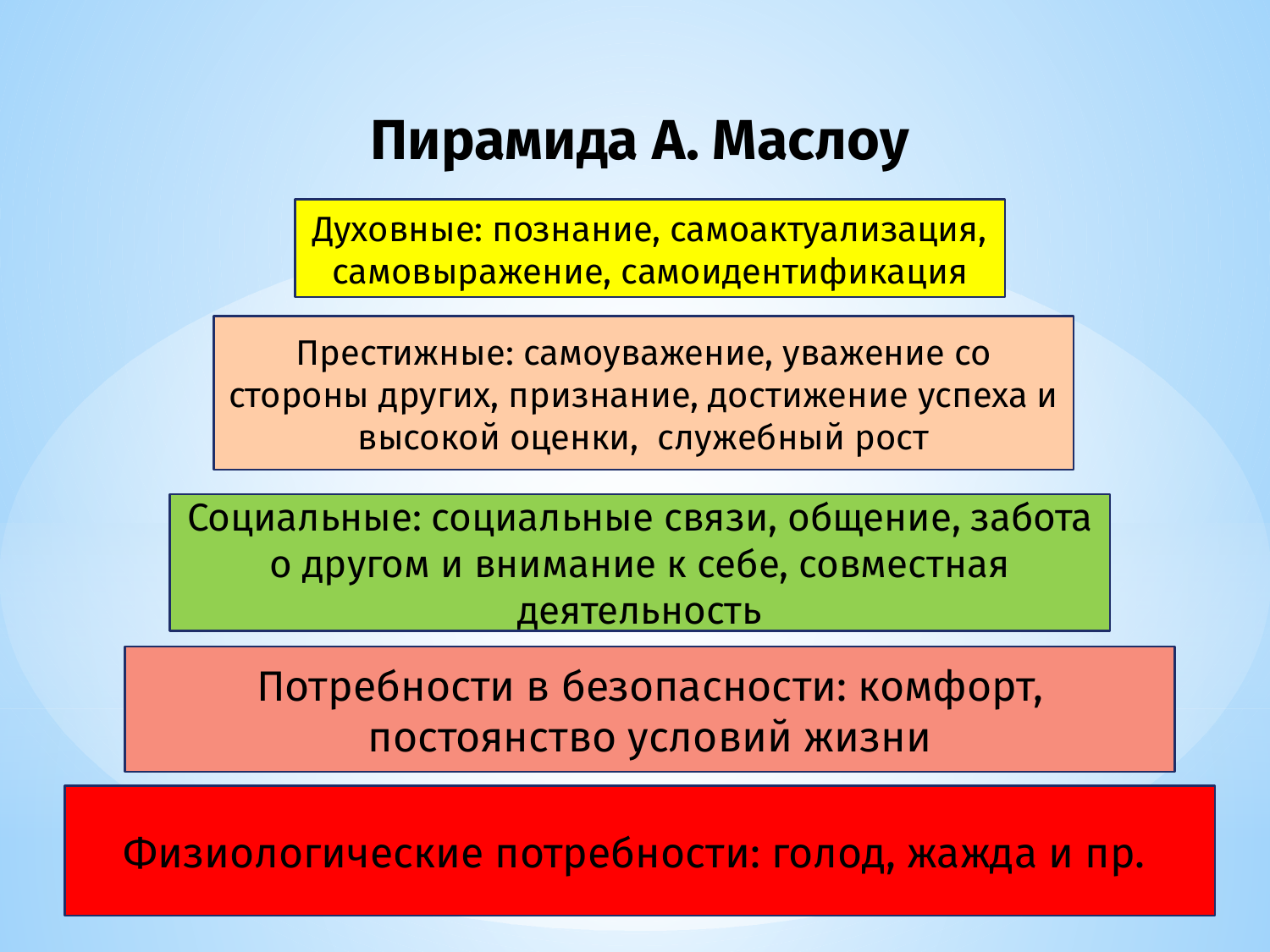

Пирамида А. Маслоу
Духовные: познание, самоактуализация, самовыражение, самоидентификация
Престижные: самоуважение, уважение со стороны других, признание, достижение успеха и высокой оценки,  служебный рост
Социальные: социальные связи, общение, забота о другом и внимание к себе, совместная деятельность
Потребности в безопасности: комфорт, постоянство условий жизни
Физиологические потребности: голод, жажда и пр.